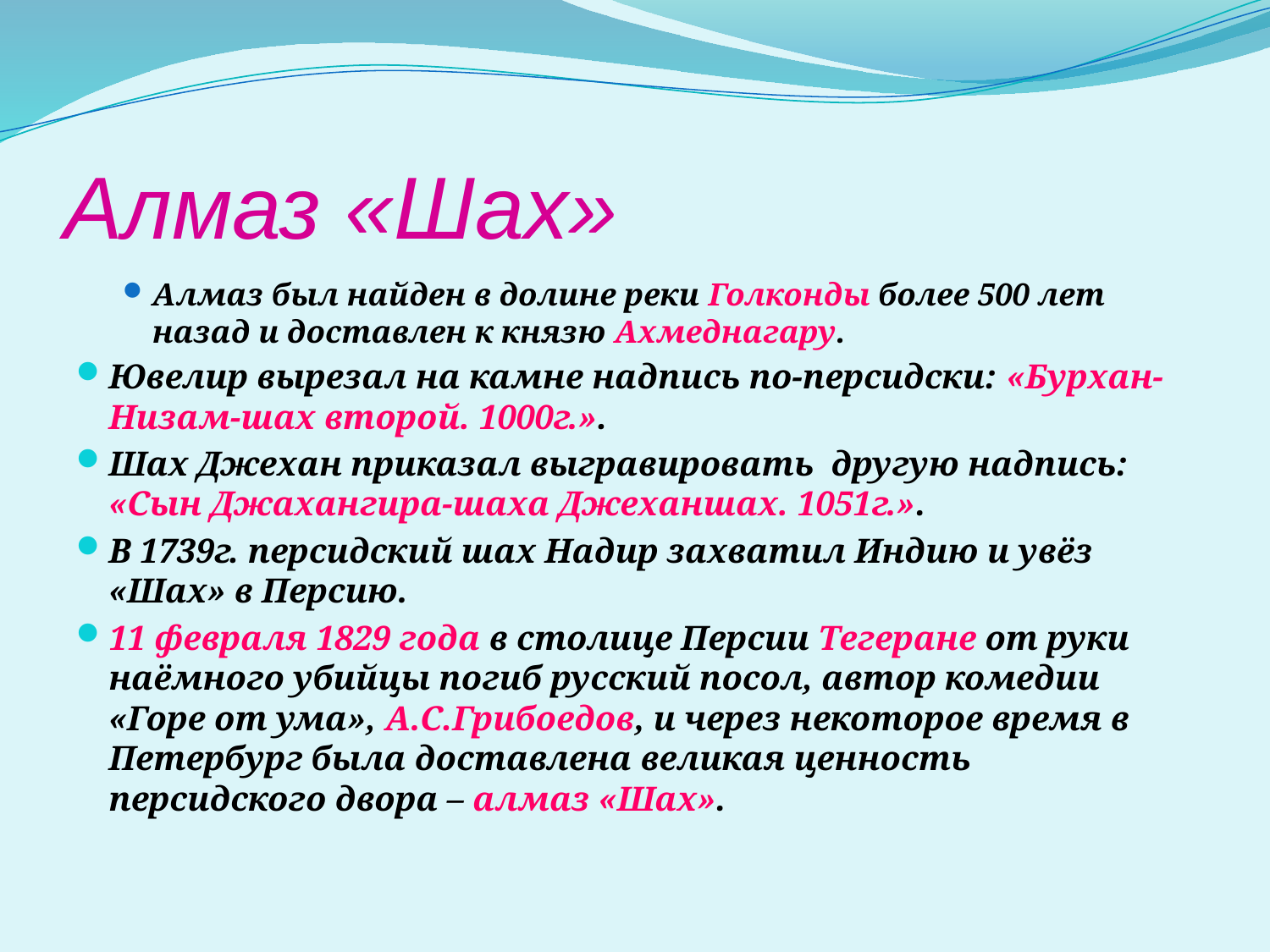

# Алмаз «Шах»
Алмаз был найден в долине реки Голконды более 500 лет назад и доставлен к князю Ахмеднагару.
Ювелир вырезал на камне надпись по-персидски: «Бурхан-Низам-шах второй. 1000г.».
Шах Джехан приказал выгравировать  другую надпись: «Сын Джахангира-шаха Джеханшах. 1051г.».
В 1739г. персидский шах Надир захватил Индию и увёз «Шах» в Персию.
11 февраля 1829 года в столице Персии Тегеране от руки наёмного убийцы погиб русский посол, автор комедии «Горе от ума», А.С.Грибоедов, и через некоторое время в Петербург была доставлена великая ценность персидского двора – алмаз «Шах».